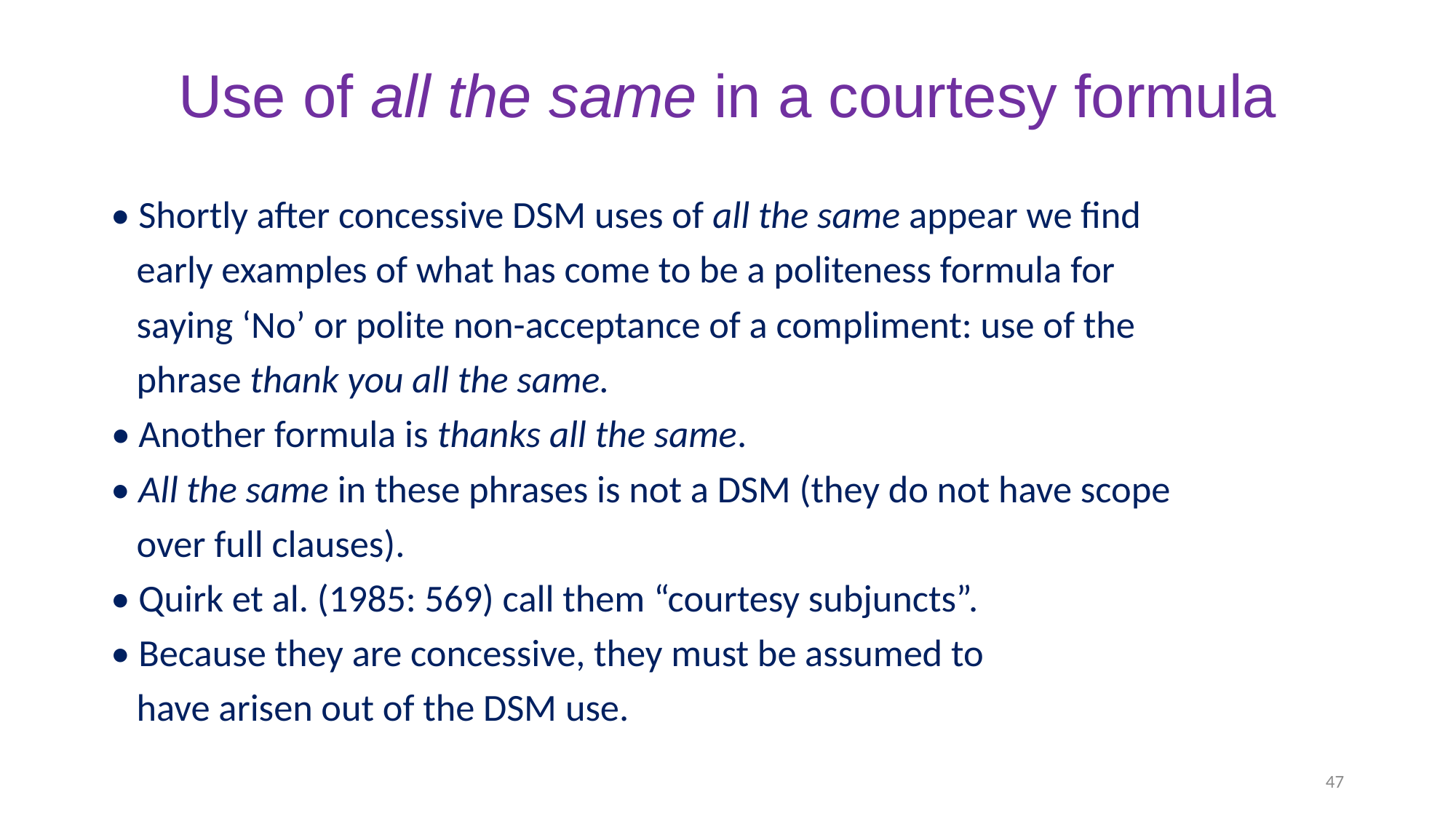

# Use of all the same in a courtesy formula
• Shortly after concessive DSM uses of all the same appear we find
   early examples of what has come to be a politeness formula for
   saying ‘No’ or polite non-acceptance of a compliment: use of the
   phrase thank you all the same.
• Another formula is thanks all the same.
• All the same in these phrases is not a DSM (they do not have scope
   over full clauses).
• Quirk et al. (1985: 569) call them “courtesy subjuncts”.
• Because they are concessive, they must be assumed to
   have arisen out of the DSM use.

47